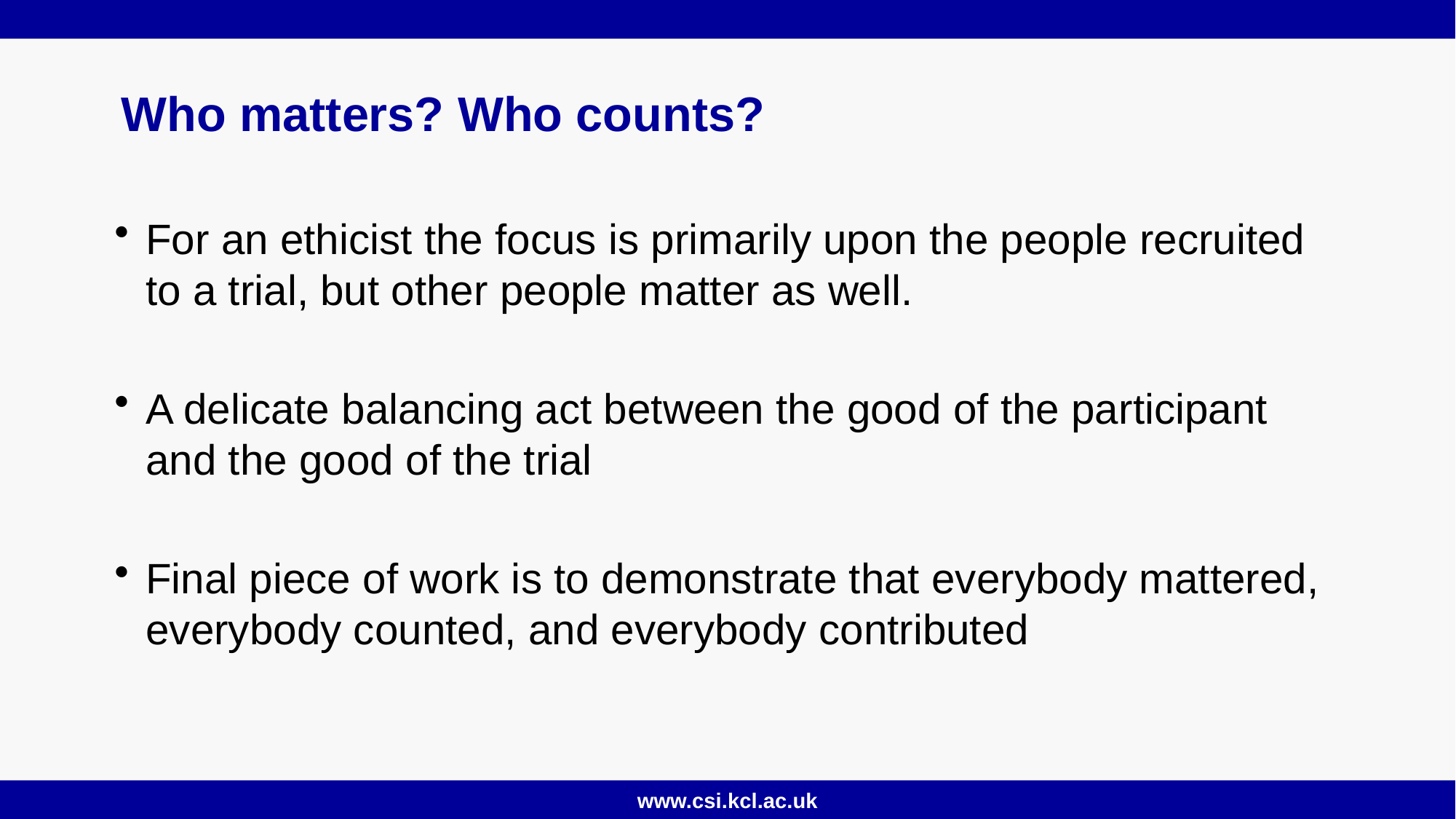

# Who matters? Who counts?
For an ethicist the focus is primarily upon the people recruited to a trial, but other people matter as well.

A delicate balancing act between the good of the participant and the good of the trial

Final piece of work is to demonstrate that everybody mattered, everybody counted, and everybody contributed